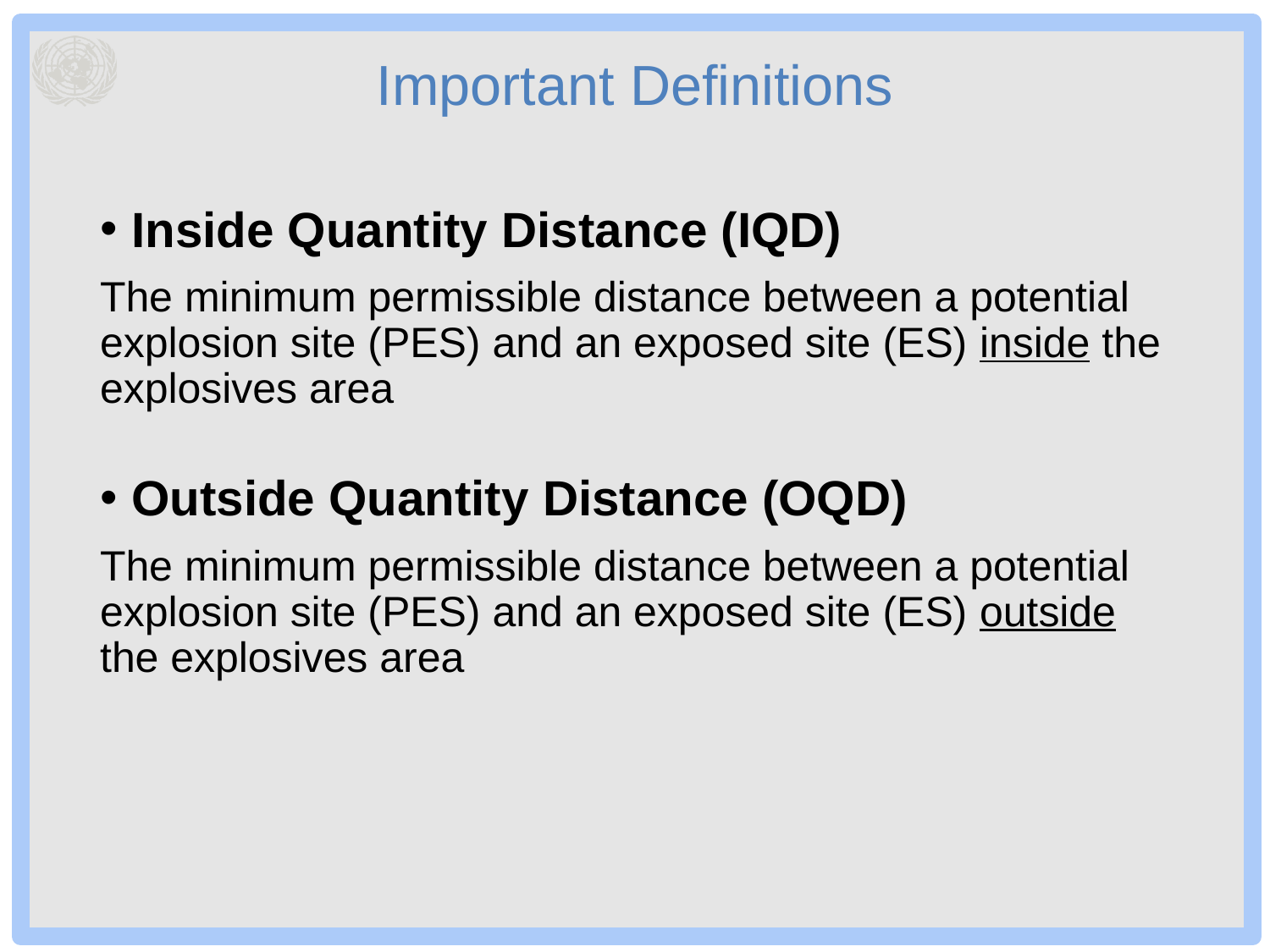

# Important Definitions
Inside Quantity Distance (IQD)
The minimum permissible distance between a potential explosion site (PES) and an exposed site (ES) inside the explosives area

Outside Quantity Distance (OQD)
The minimum permissible distance between a potential explosion site (PES) and an exposed site (ES) outside the explosives area